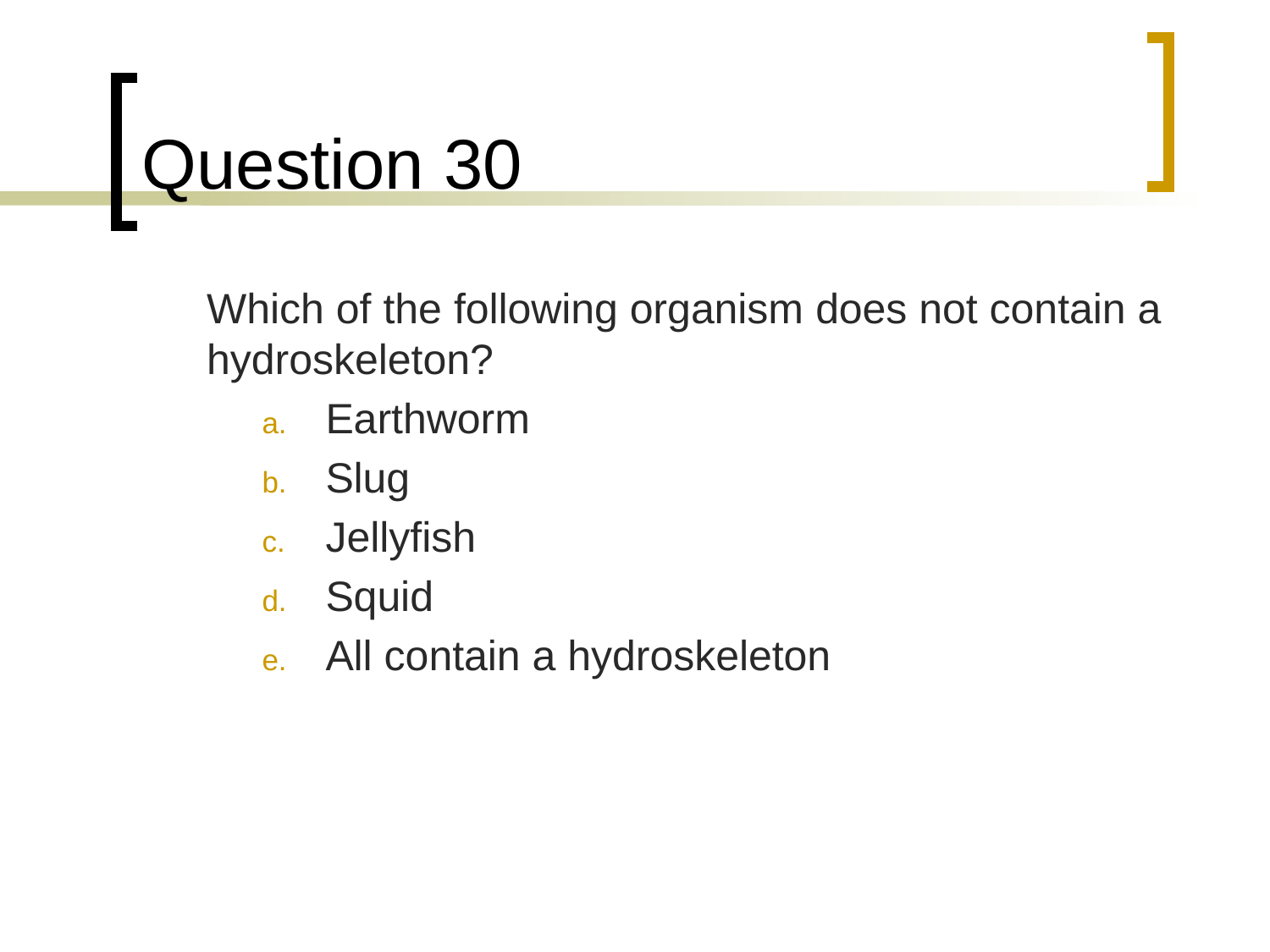

# Question 30
	Which of the following organism does not contain a hydroskeleton?
Earthworm
Slug
Jellyfish
Squid
All contain a hydroskeleton